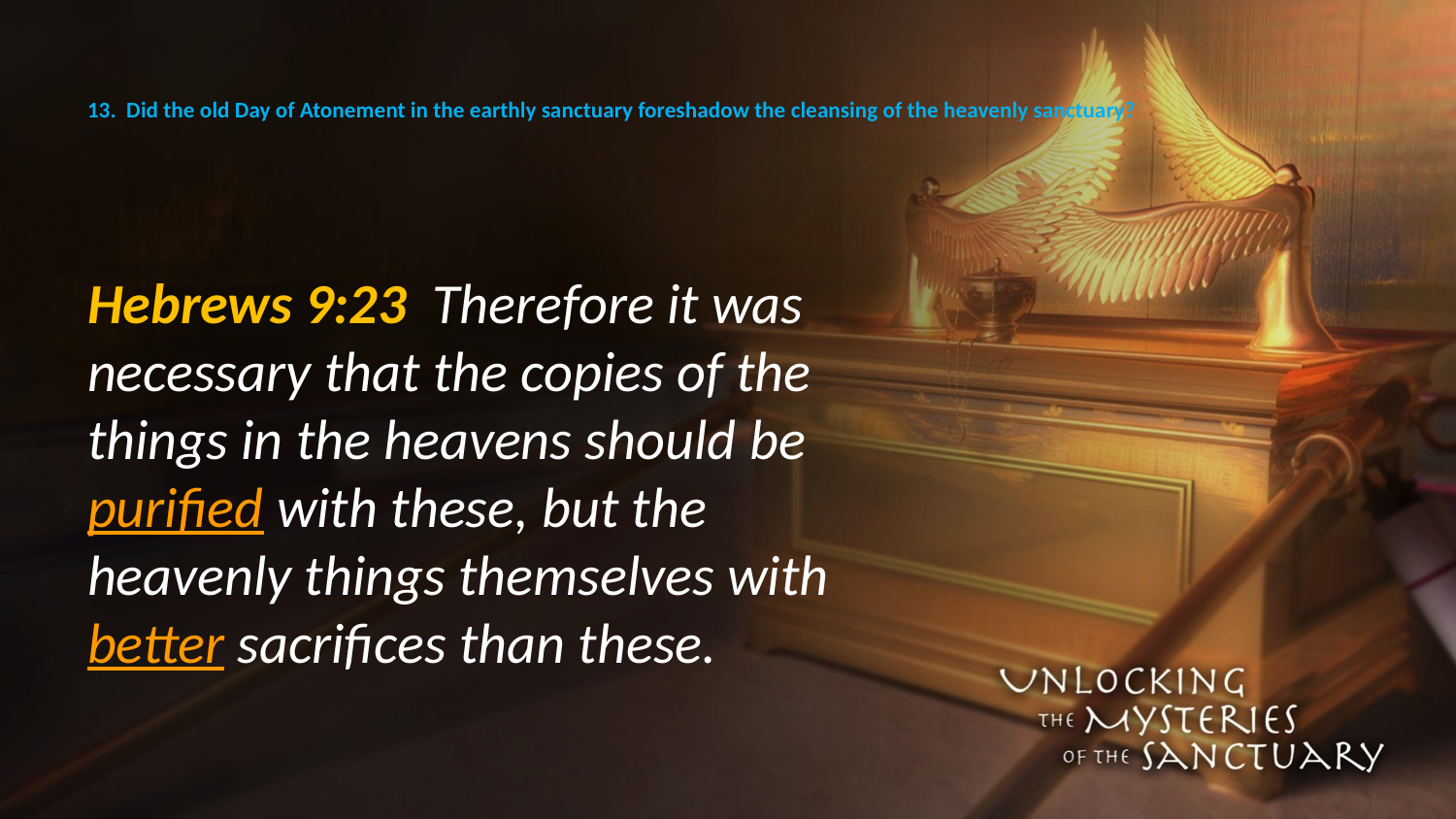

# 13.  Did the old Day of Atonement in the earthly sanctuary foreshadow the cleansing of the heavenly sanctuary?

Hebrews 9:23  Therefore it was necessary that the copies of the things in the heavens should be purified with these, but the heavenly things themselves with better sacrifices than these.